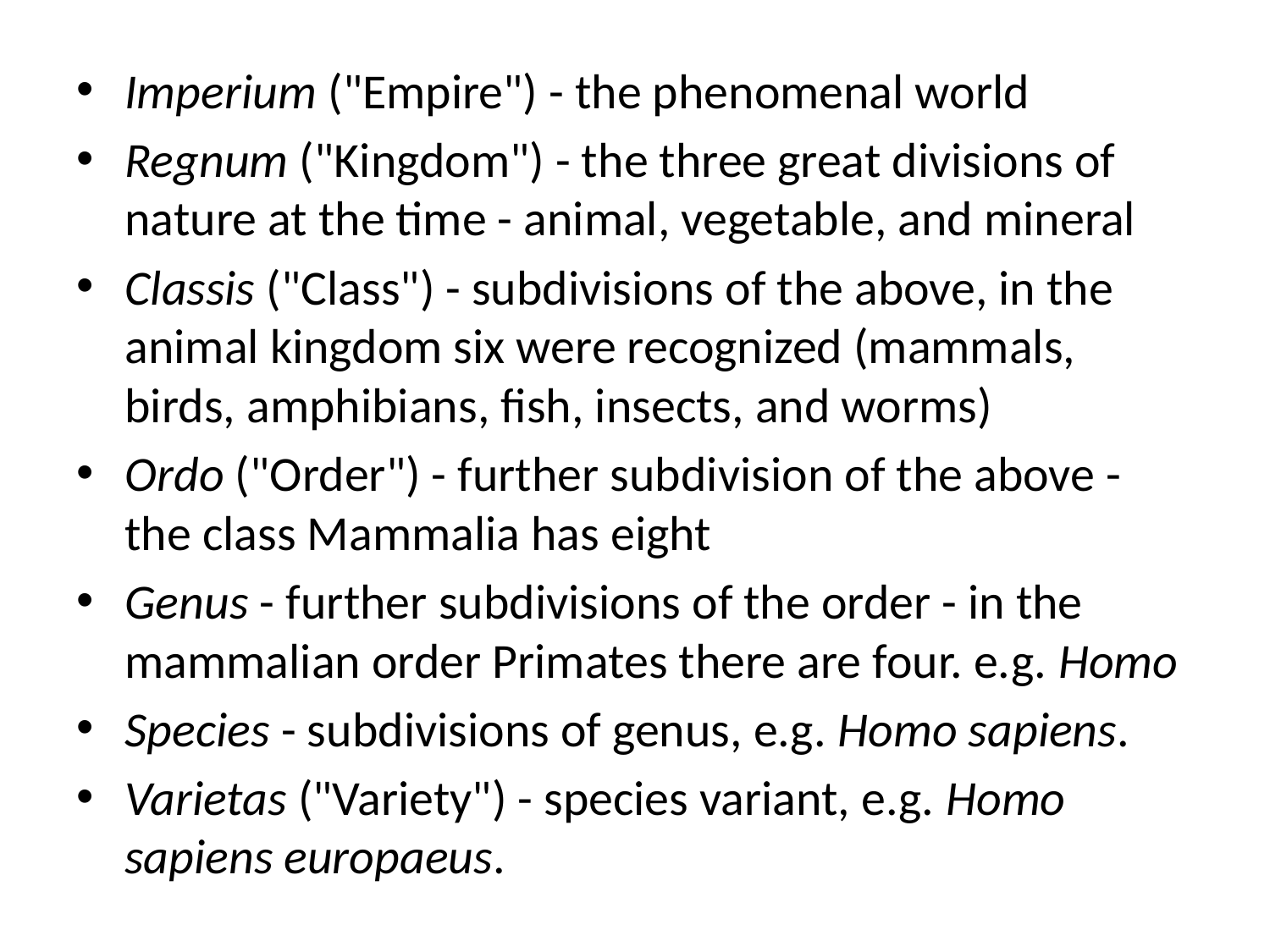

Imperium ("Empire") - the phenomenal world
Regnum ("Kingdom") - the three great divisions of nature at the time - animal, vegetable, and mineral
Classis ("Class") - subdivisions of the above, in the animal kingdom six were recognized (mammals, birds, amphibians, fish, insects, and worms)
Ordo ("Order") - further subdivision of the above - the class Mammalia has eight
Genus - further subdivisions of the order - in the mammalian order Primates there are four. e.g. Homo
Species - subdivisions of genus, e.g. Homo sapiens.
Varietas ("Variety") - species variant, e.g. Homo sapiens europaeus.